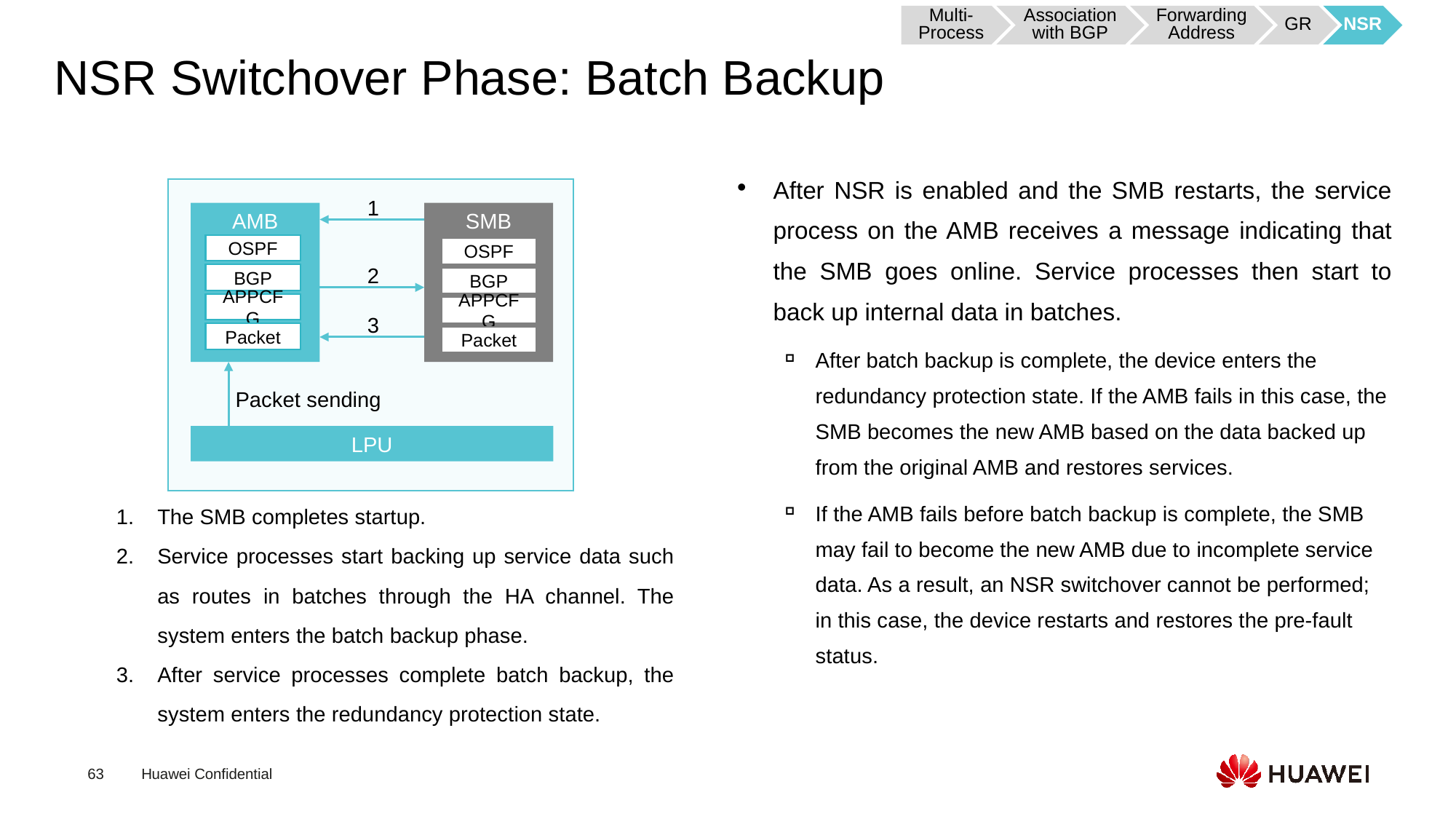

Multi-Process
Association with BGP
Forwarding Address
GR
NSR
# NSR Switchover Phase: Batch Backup
After NSR is enabled and the SMB restarts, the service process on the AMB receives a message indicating that the SMB goes online. Service processes then start to back up internal data in batches.
After batch backup is complete, the device enters the redundancy protection state. If the AMB fails in this case, the SMB becomes the new AMB based on the data backed up from the original AMB and restores services.
If the AMB fails before batch backup is complete, the SMB may fail to become the new AMB due to incomplete service data. As a result, an NSR switchover cannot be performed; in this case, the device restarts and restores the pre-fault status.

1
AMB
SMB
OSPF
OSPF
2
BGP
BGP
APPCFG
APPCFG
3
Packet
Packet
Packet sending
LPU
The SMB completes startup.
Service processes start backing up service data such as routes in batches through the HA channel. The system enters the batch backup phase.
After service processes complete batch backup, the system enters the redundancy protection state.